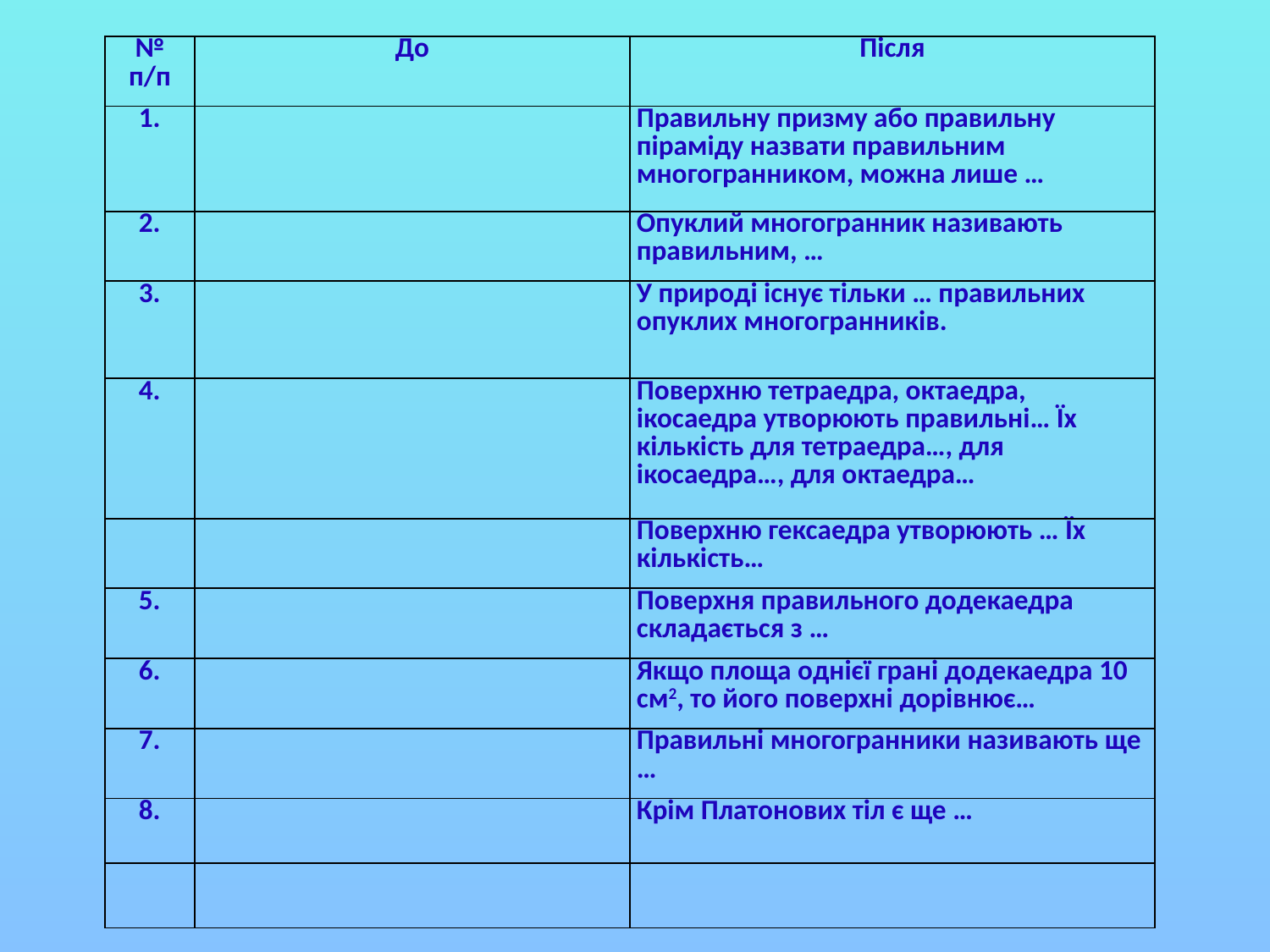

| № п/п | До | Після |
| --- | --- | --- |
| 1. |  | Правильну призму або правильну піраміду назвати правильним многогранником, можна лише … |
| 2. |  | Опуклий многогранник називають правильним, … |
| 3. |  | У природі існує тільки … правильних опуклих многогранників. |
| 4. |  | Поверхню тетраедра, октаедра, ікосаедра утворюють правильні… Їх кількість для тетраедра…, для ікосаедра…, для октаедра… |
|  |  | Поверхню гексаедра утворюють … Їх кількість… |
| 5. |  | Поверхня правильного додекаедра складається з … |
| 6. |  | Якщо площа однієї грані додекаедра 10 см2, то його поверхні дорівнює… |
| 7. |  | Правильні многогранники називають ще … |
| 8. |  | Крім Платонових тіл є ще … |
|  |  |  |